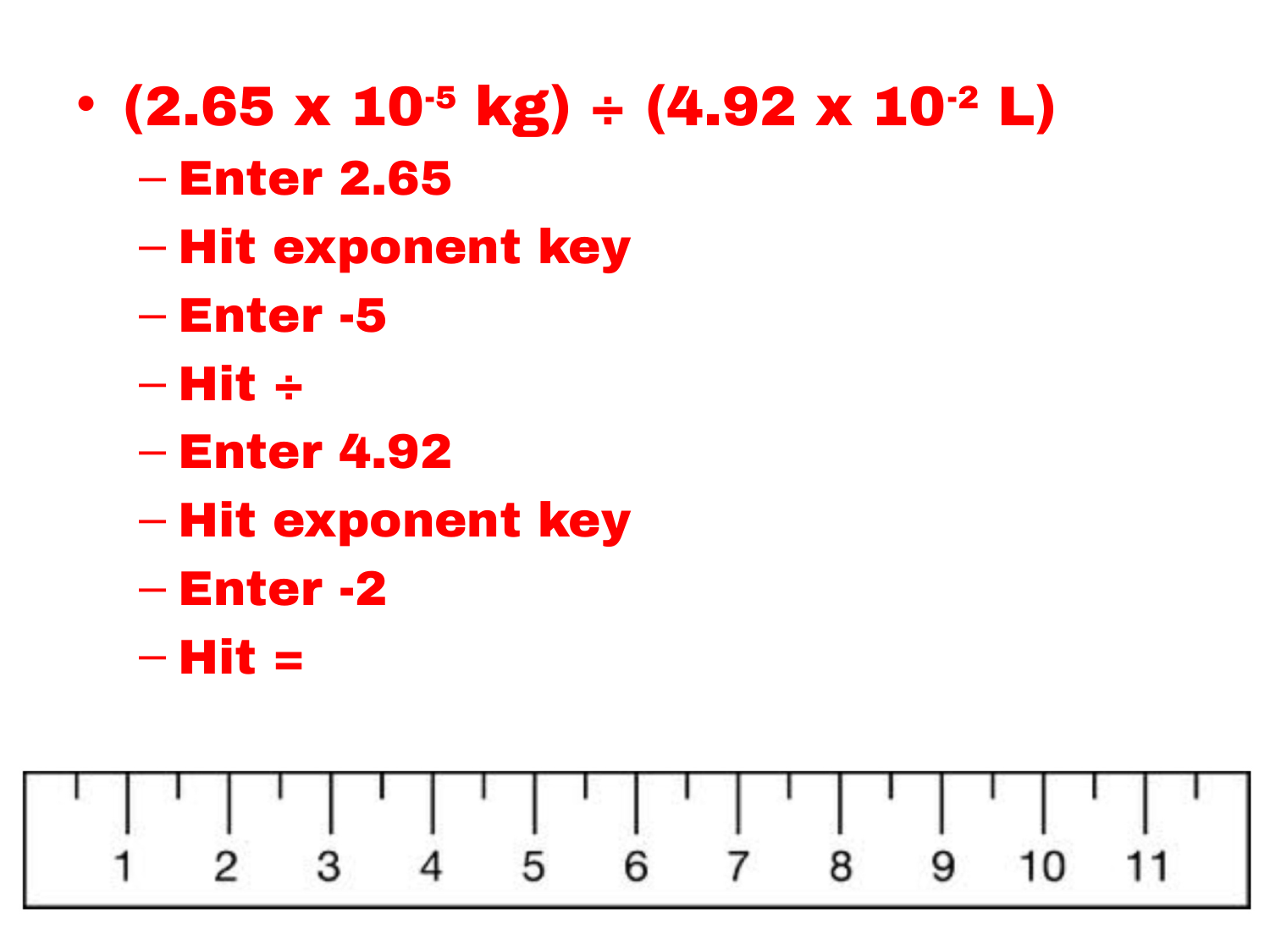

(2.65 x 10-5 kg) ÷ (4.92 x 10-2 L)
Enter 2.65
Hit exponent key
Enter -5
Hit ÷
Enter 4.92
Hit exponent key
Enter -2
Hit =